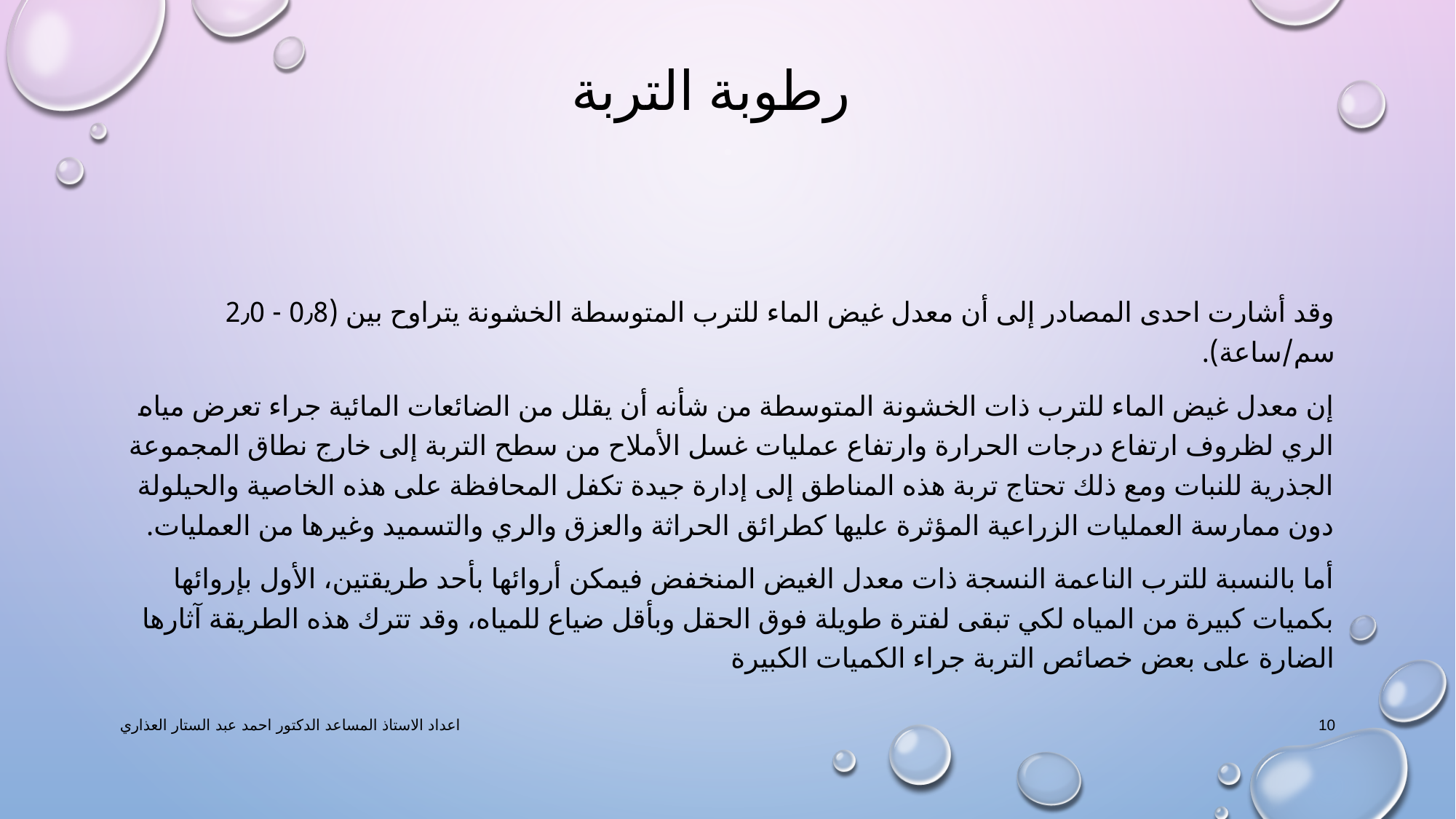

# رطوبة التربة
وقد أشارت احدى المصادر إلى أن معدل غيض الماء للترب المتوسطة الخشونة يتراوح بين (0٫8 - 2٫0 سم/ساعة).
إن معدل غيض الماء للترب ذات الخشونة المتوسطة من شأنه أن يقلل من الضائعات المائية جراء تعرض مياه الري لظروف ارتفاع درجات الحرارة وارتفاع عمليات غسل الأملاح من سطح التربة إلى خارج نطاق المجموعة الجذرية للنبات ومع ذلك تحتاج تربة هذه المناطق إلى إدارة جيدة تكفل المحافظة على هذه الخاصية والحيلولة دون ممارسة العمليات الزراعية المؤثرة عليها كطرائق الحراثة والعزق والري والتسميد وغيرها من العمليات.
أما بالنسبة للترب الناعمة النسجة ذات معدل الغيض المنخفض فيمكن أروائها بأحد طريقتين، الأول بإروائها بكميات كبيرة من المياه لكي تبقى لفترة طويلة فوق الحقل وبأقل ضياع للمياه، وقد تترك هذه الطريقة آثارها الضارة على بعض خصائص التربة جراء الكميات الكبيرة
اعداد الاستاذ المساعد الدكتور احمد عبد الستار العذاري
10